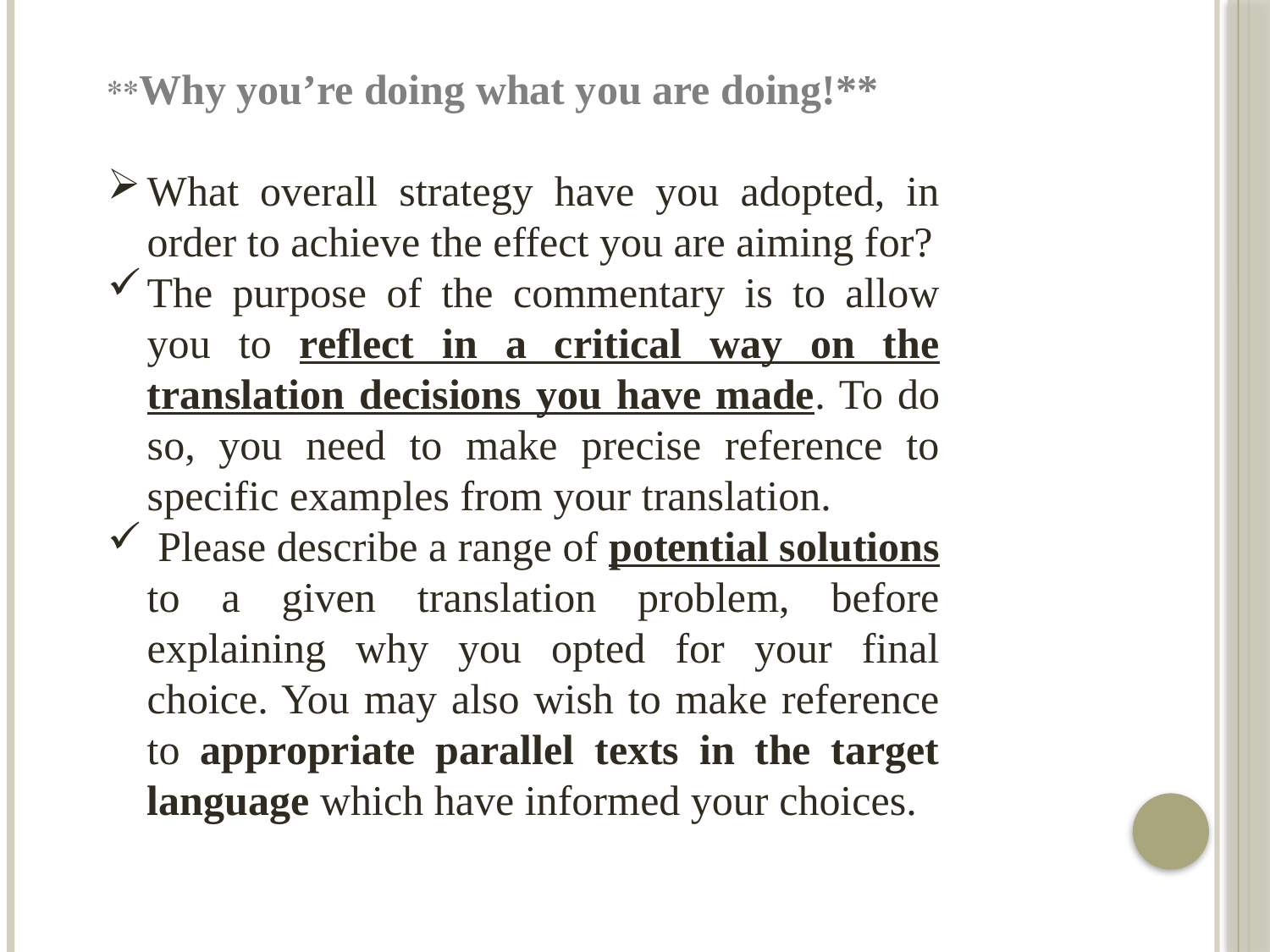

**Why you’re doing what you are doing!**

What overall strategy have you adopted, in order to achieve the effect you are aiming for?
The purpose of the commentary is to allow you to reflect in a critical way on the translation decisions you have made. To do so, you need to make precise reference to specific examples from your translation.
 Please describe a range of potential solutions to a given translation problem, before explaining why you opted for your final choice. You may also wish to make reference to appropriate parallel texts in the target language which have informed your choices.